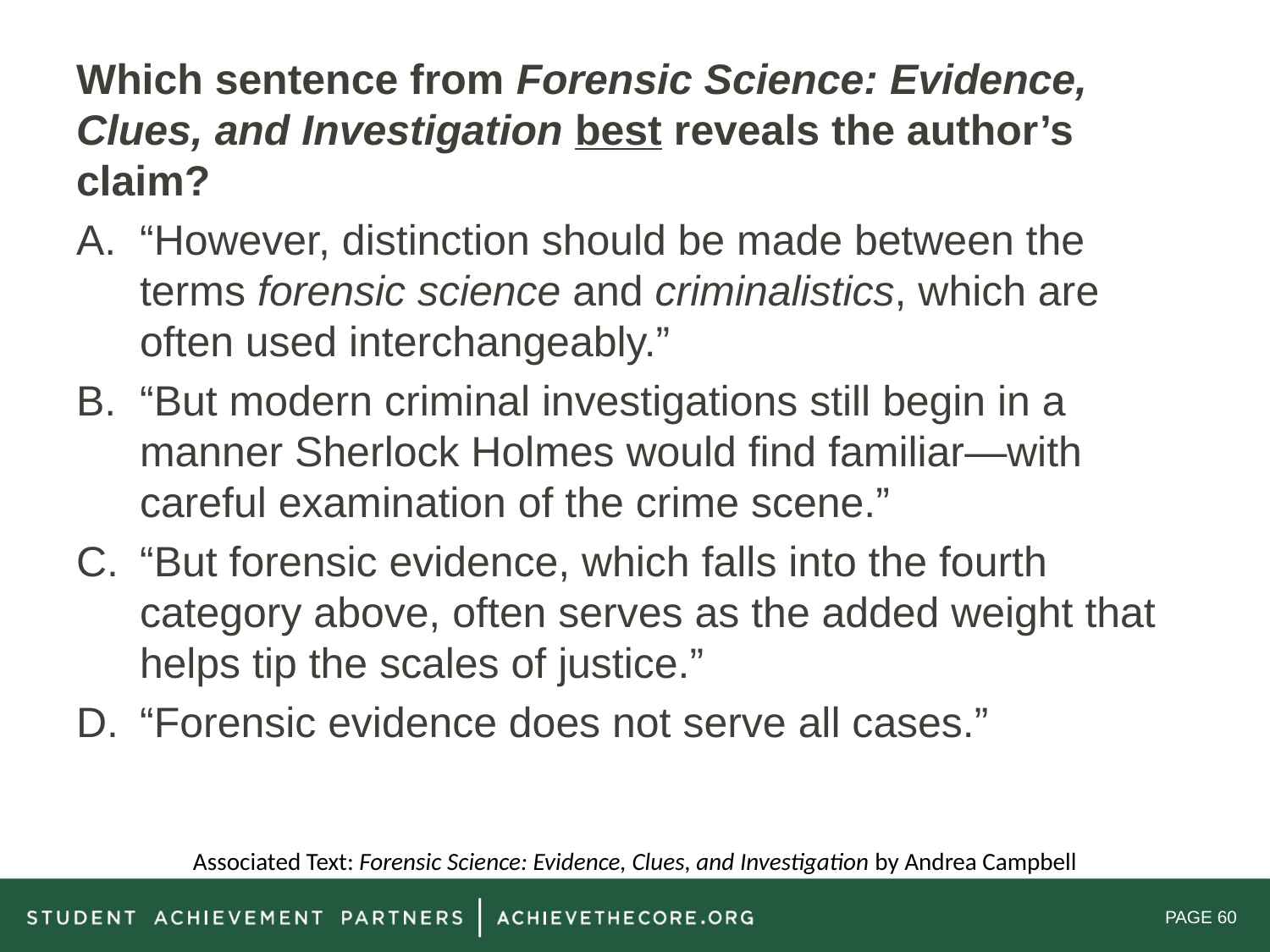

Which sentence from Forensic Science: Evidence, Clues, and Investigation best reveals the author’s claim?
“However, distinction should be made between the terms forensic science and criminalistics, which are often used interchangeably.”
“But modern criminal investigations still begin in a manner Sherlock Holmes would find familiar—with careful examination of the crime scene.”
“But forensic evidence, which falls into the fourth category above, often serves as the added weight that helps tip the scales of justice.”
“Forensic evidence does not serve all cases.”

Associated Text: Forensic Science: Evidence, Clues, and Investigation by Andrea Campbell